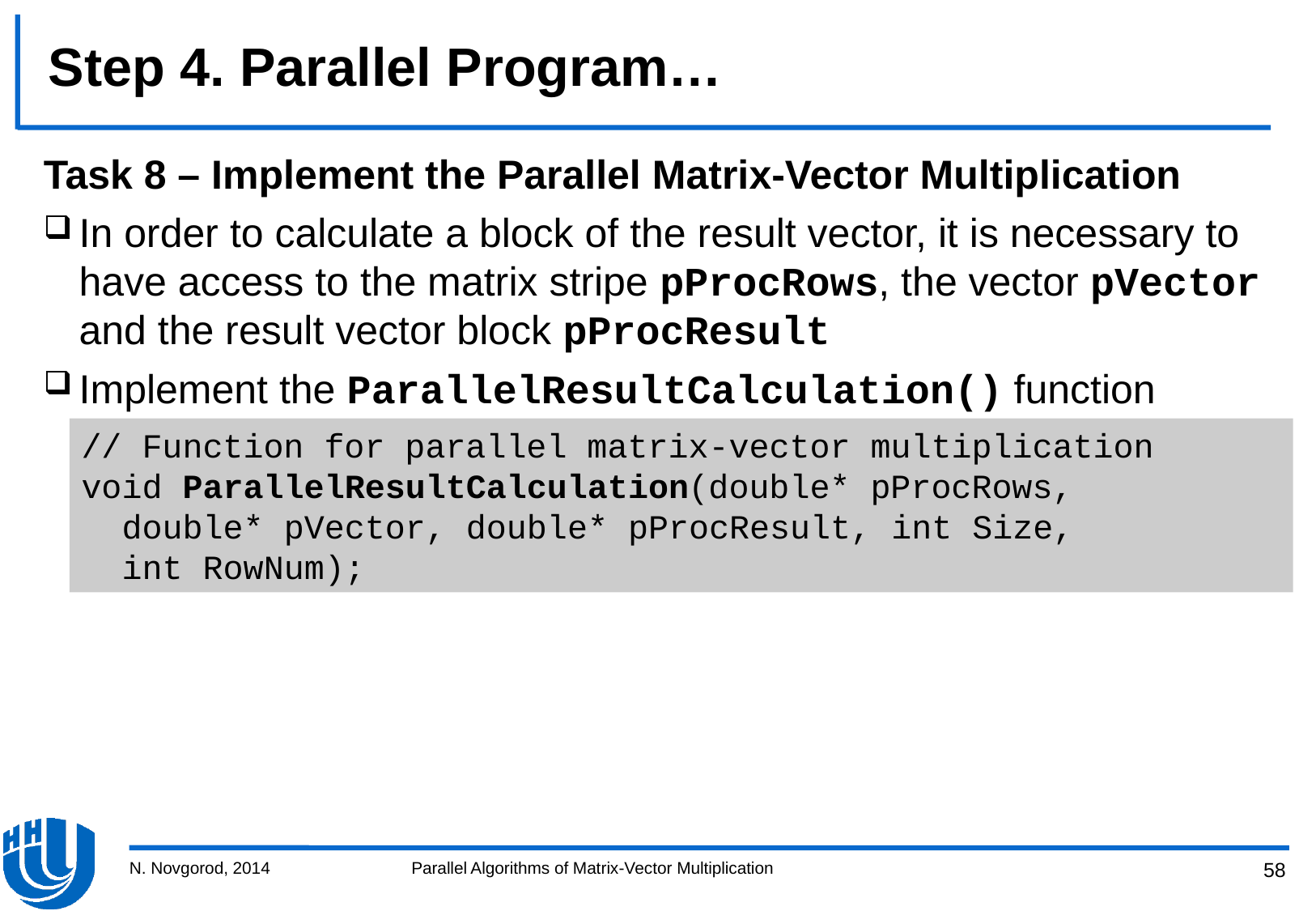

# Step 4. Parallel Program…
Task 8 – Implement the Parallel Matrix-Vector Multiplication
In order to calculate a block of the result vector, it is necessary to have access to the matrix stripe pProcRows, the vector pVector and the result vector block pProcResult
Implement the ParallelResultCalculation() function
// Function for parallel matrix-vector multiplication
void ParallelResultCalculation(double* pProcRows,
  double* pVector, double* pProcResult, int Size,
  int RowNum);
N. Novgorod, 2014
Parallel Algorithms of Matrix-Vector Multiplication
58